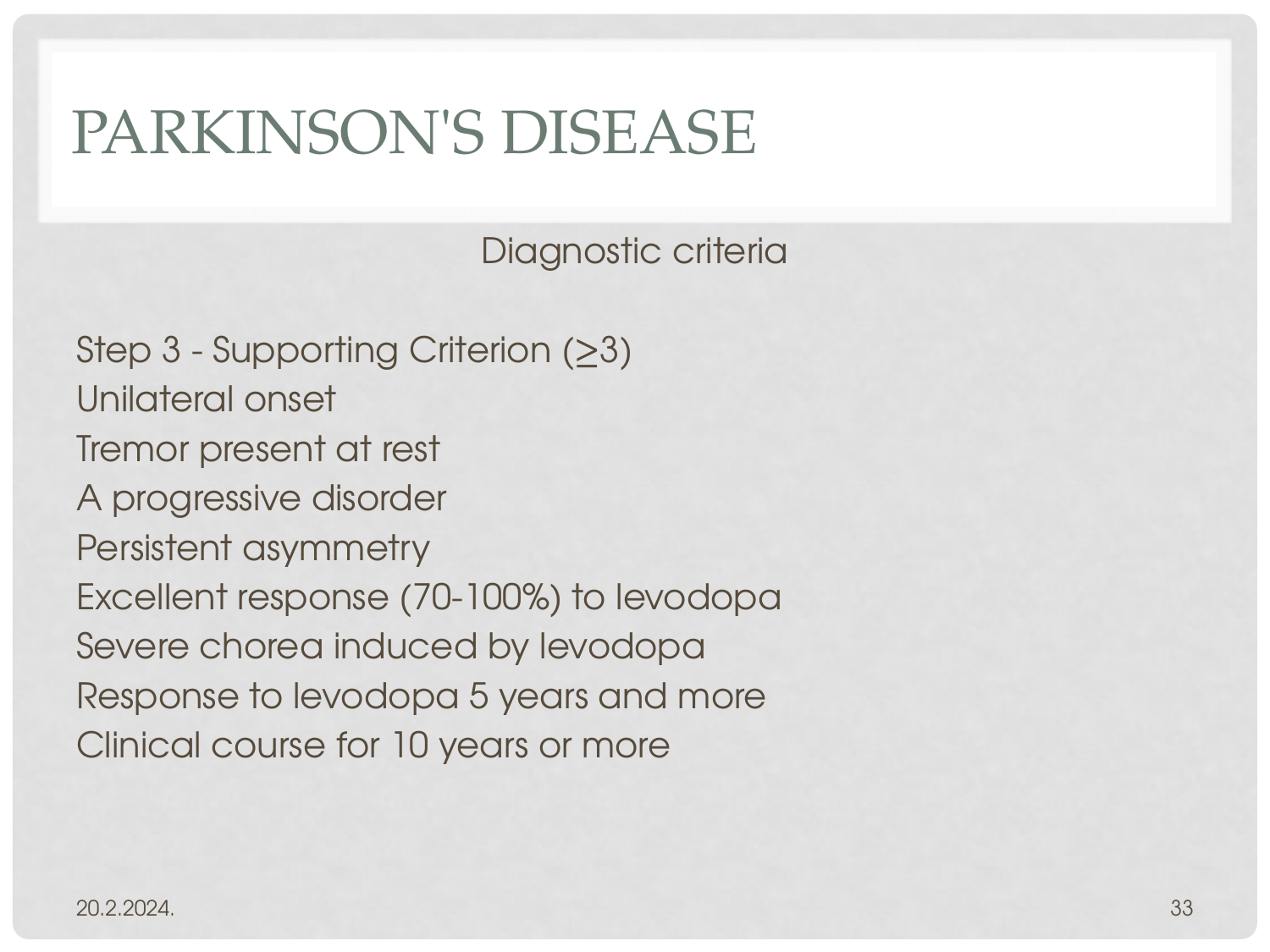

# PARKINSON'S DISEASE
Diagnostic criteria

Step 3 - Supporting Criterion (≥3)
Unilateral onset
Tremor present at rest
A progressive disorder
Persistent asymmetry
Excellent response (70-100%) to levodopa
Severe chorea induced by levodopa
Response to levodopa 5 years and more
Clinical course for 10 years or more
20.2.2024.
33